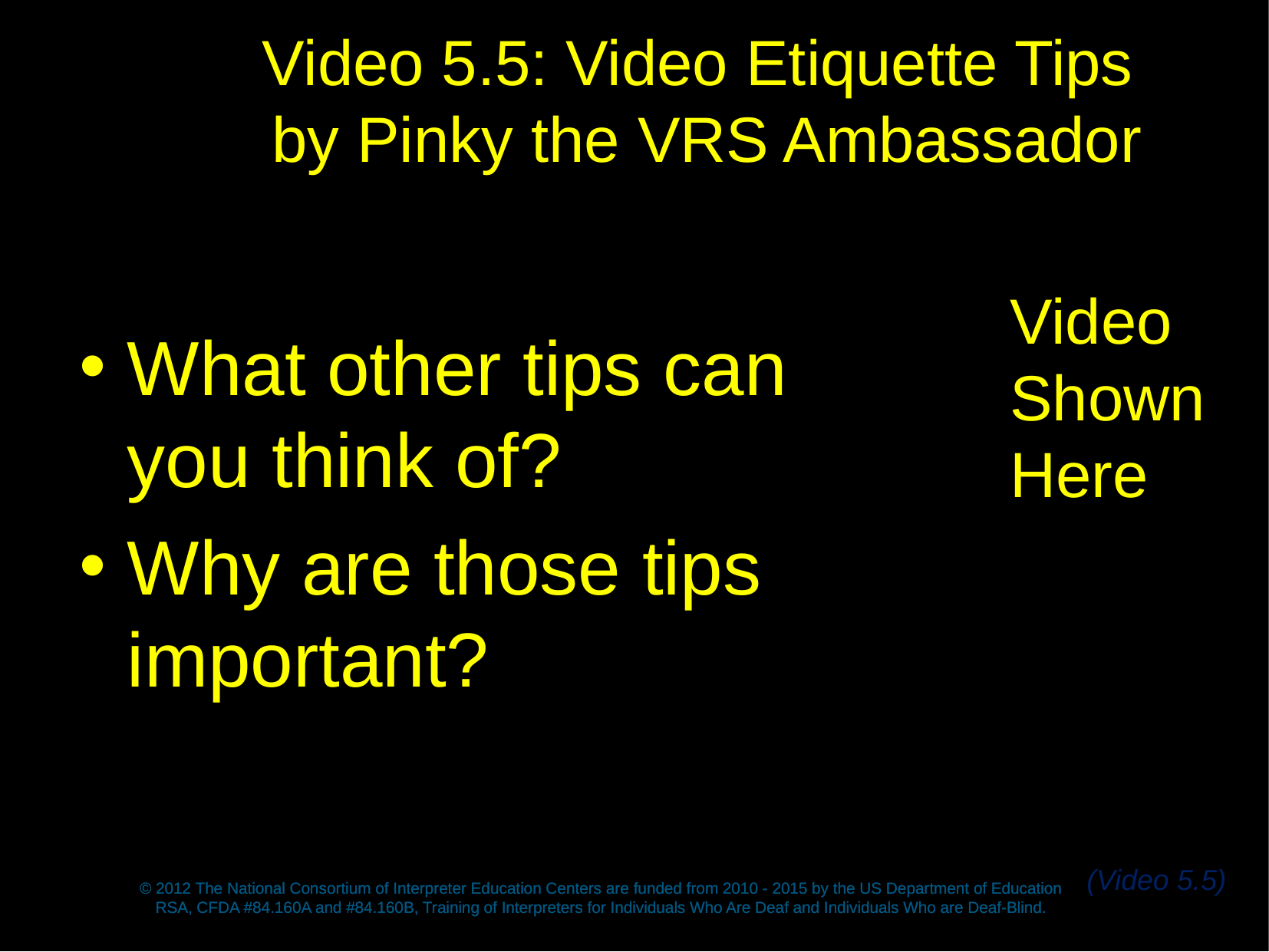

# Video 5.5: Video Etiquette Tips by Pinky the VRS Ambassador
Video Shown Here
What other tips can you think of?
Why are those tips important?
(Video 5.5)